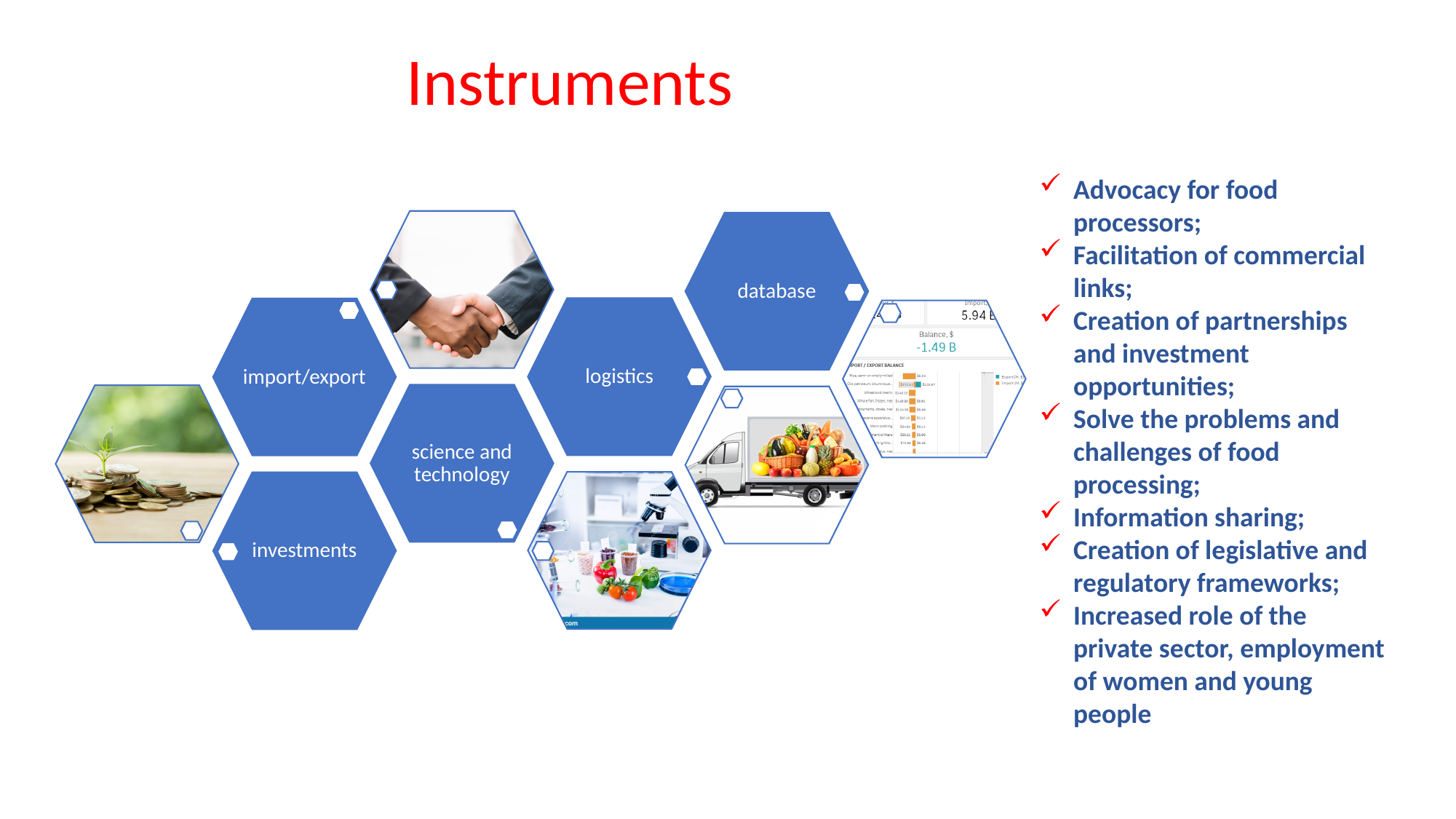

Instruments
investments
science and technology
import/export
logistics
database
Advocacy for food processors;
Facilitation of commercial links;
Creation of partnerships and investment opportunities;
Solve the problems and challenges of food processing;
Information sharing;
Creation of legislative and regulatory frameworks;
Increased role of the private sector, employment of women and young people